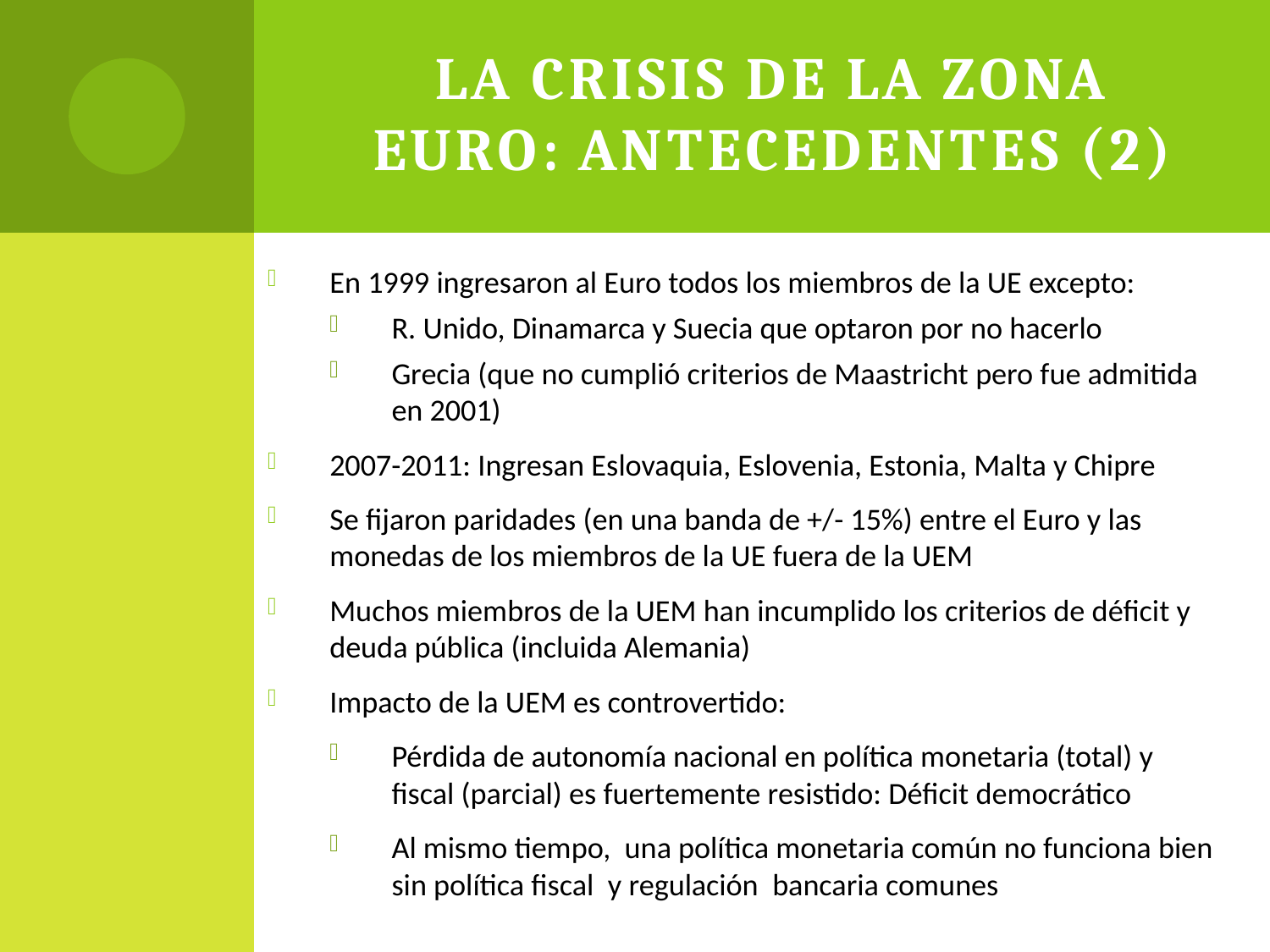

# La crisis de la zona Euro: Antecedentes (2)
En 1999 ingresaron al Euro todos los miembros de la UE excepto:
R. Unido, Dinamarca y Suecia que optaron por no hacerlo
Grecia (que no cumplió criterios de Maastricht pero fue admitida en 2001)
2007-2011: Ingresan Eslovaquia, Eslovenia, Estonia, Malta y Chipre
Se fijaron paridades (en una banda de +/- 15%) entre el Euro y las monedas de los miembros de la UE fuera de la UEM
Muchos miembros de la UEM han incumplido los criterios de déficit y deuda pública (incluida Alemania)
Impacto de la UEM es controvertido:
Pérdida de autonomía nacional en política monetaria (total) y fiscal (parcial) es fuertemente resistido: Déficit democrático
Al mismo tiempo,  una política monetaria común no funciona bien sin política fiscal  y regulación  bancaria comunes